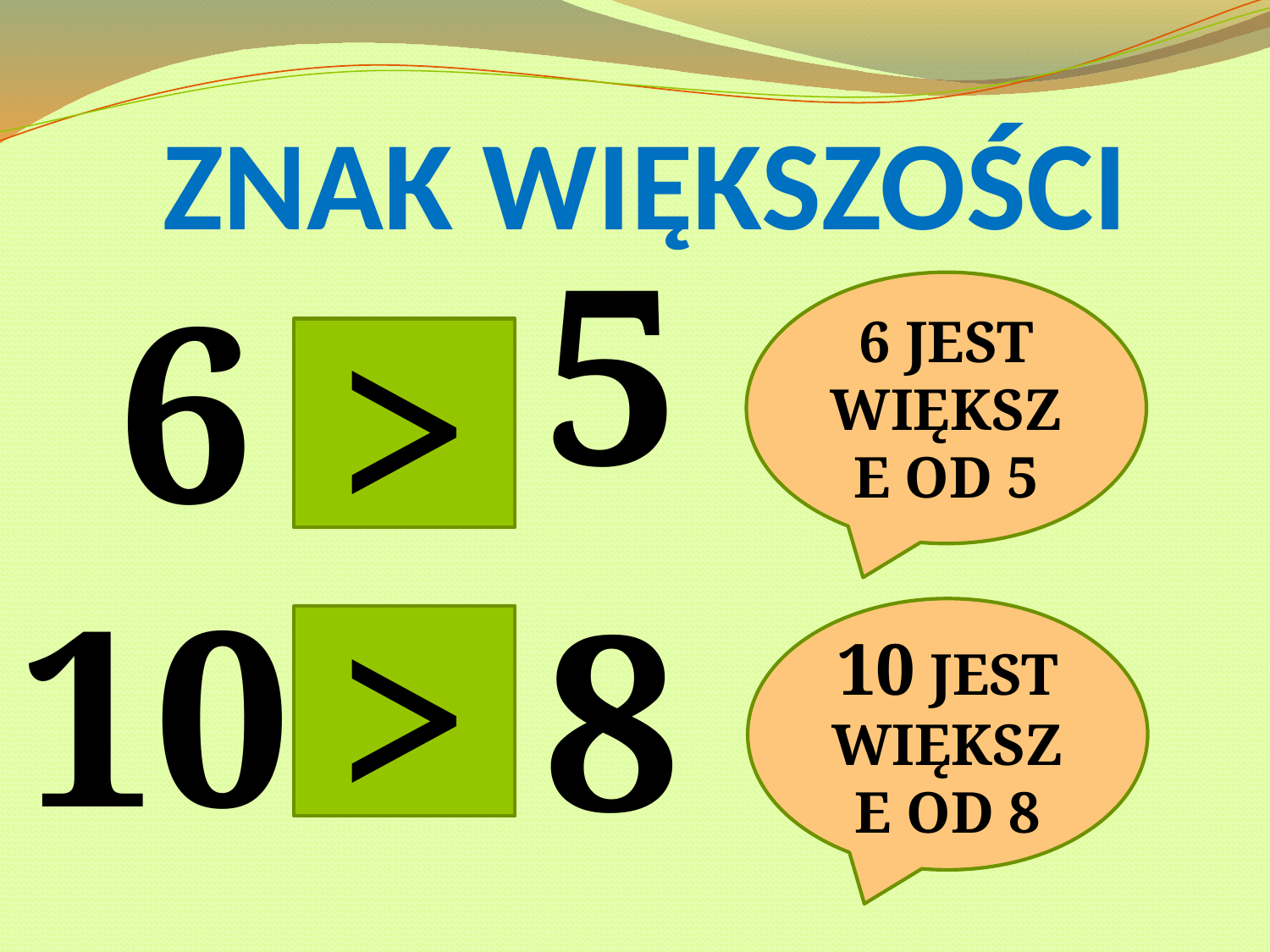

# ZNAK WIĘKSZOŚCI
5
6
6 JEST WIĘKSZE OD 5
>
10
8
10 JEST WIĘKSZE OD 8
>